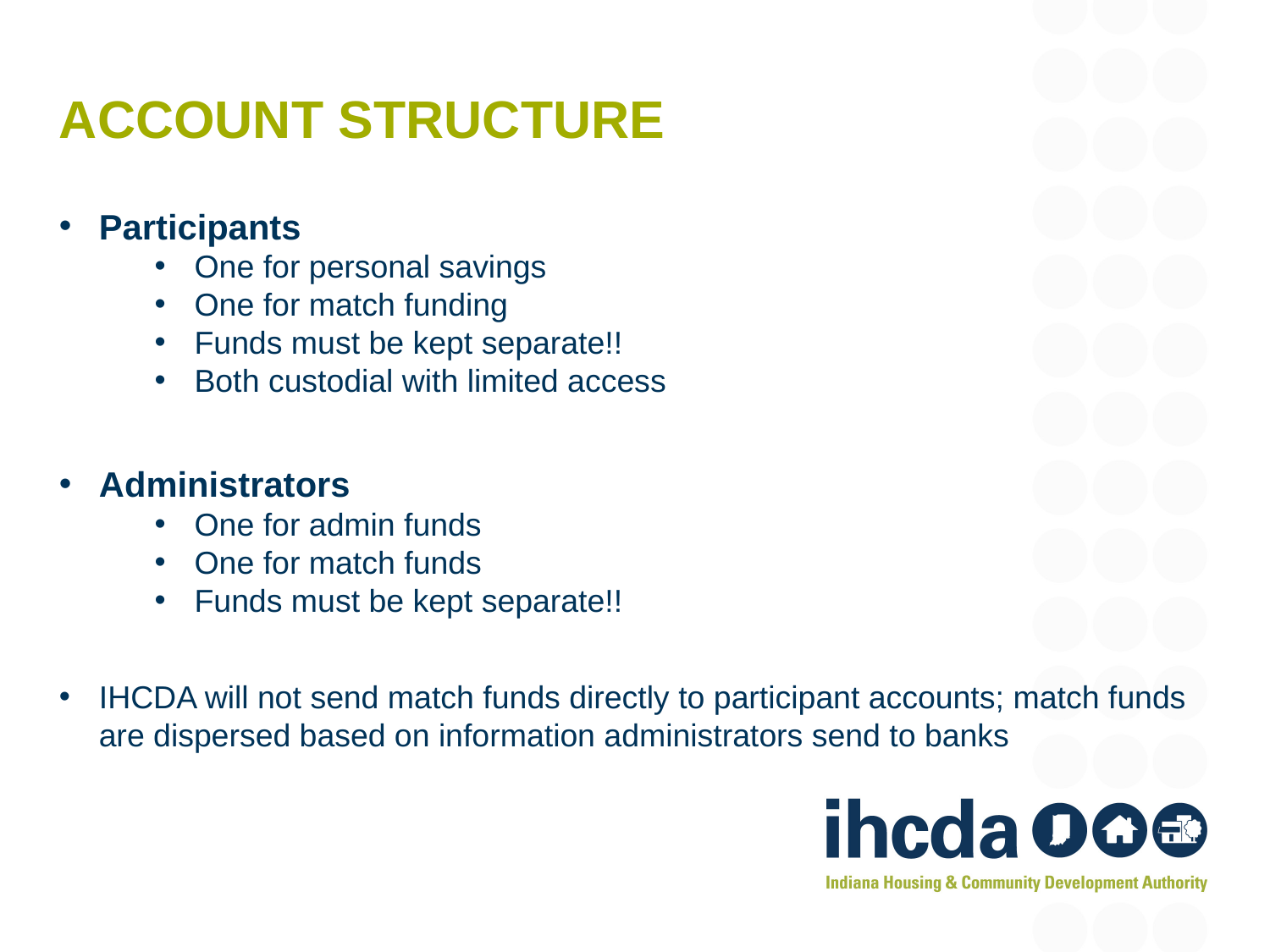

# Account Structure
Participants
One for personal savings
One for match funding
Funds must be kept separate!!
Both custodial with limited access

Administrators
One for admin funds
One for match funds
Funds must be kept separate!!

IHCDA will not send match funds directly to participant accounts; match funds are dispersed based on information administrators send to banks